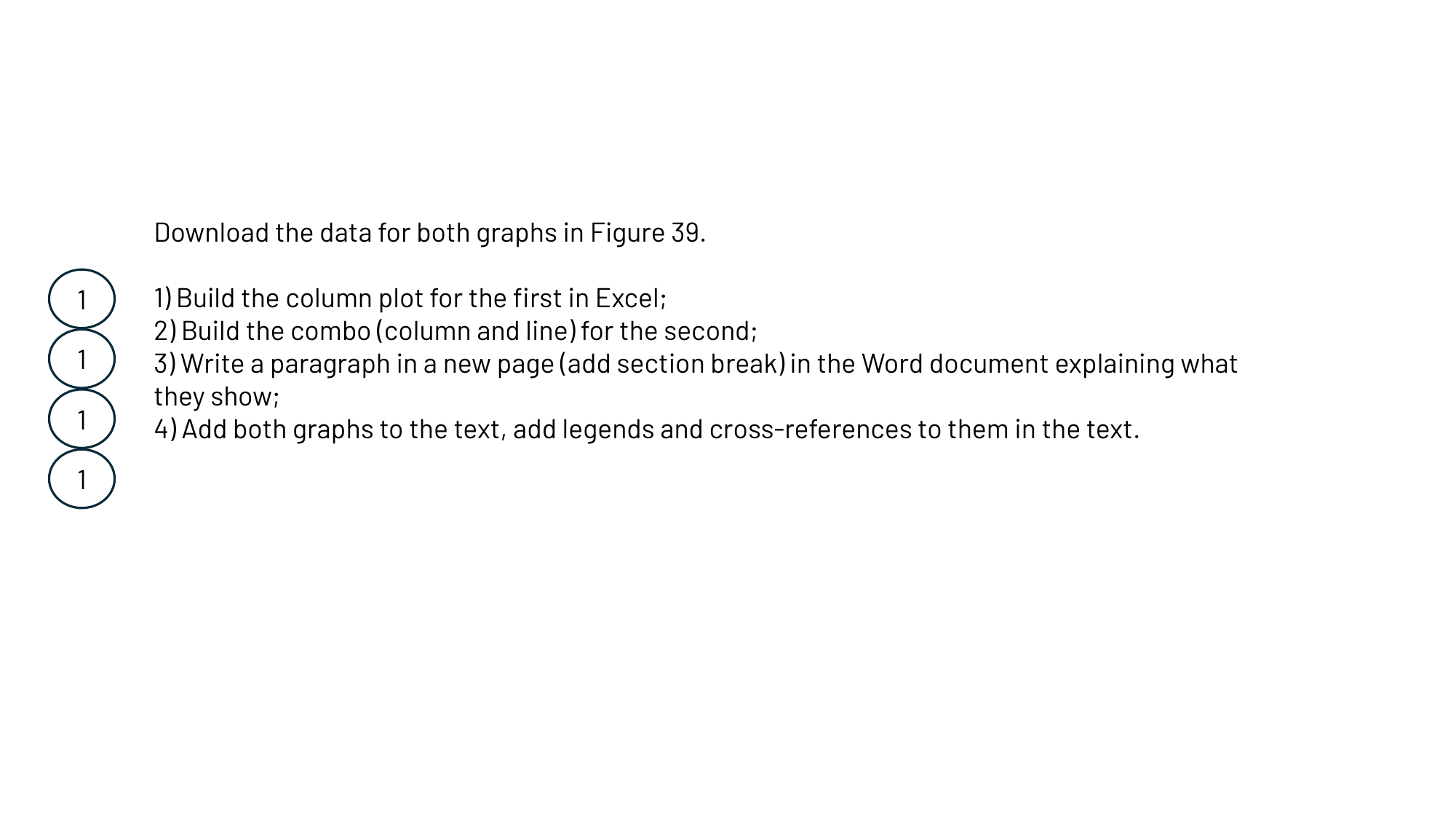

Download the data for both graphs in Figure 39.

1) Build the column plot for the first in Excel;
2) Build the combo (column and line) for the second;
3) Write a paragraph in a new page (add section break) in the Word document explaining what they show;
4) Add both graphs to the text, add legends and cross-references to them in the text.

1
1
1
1